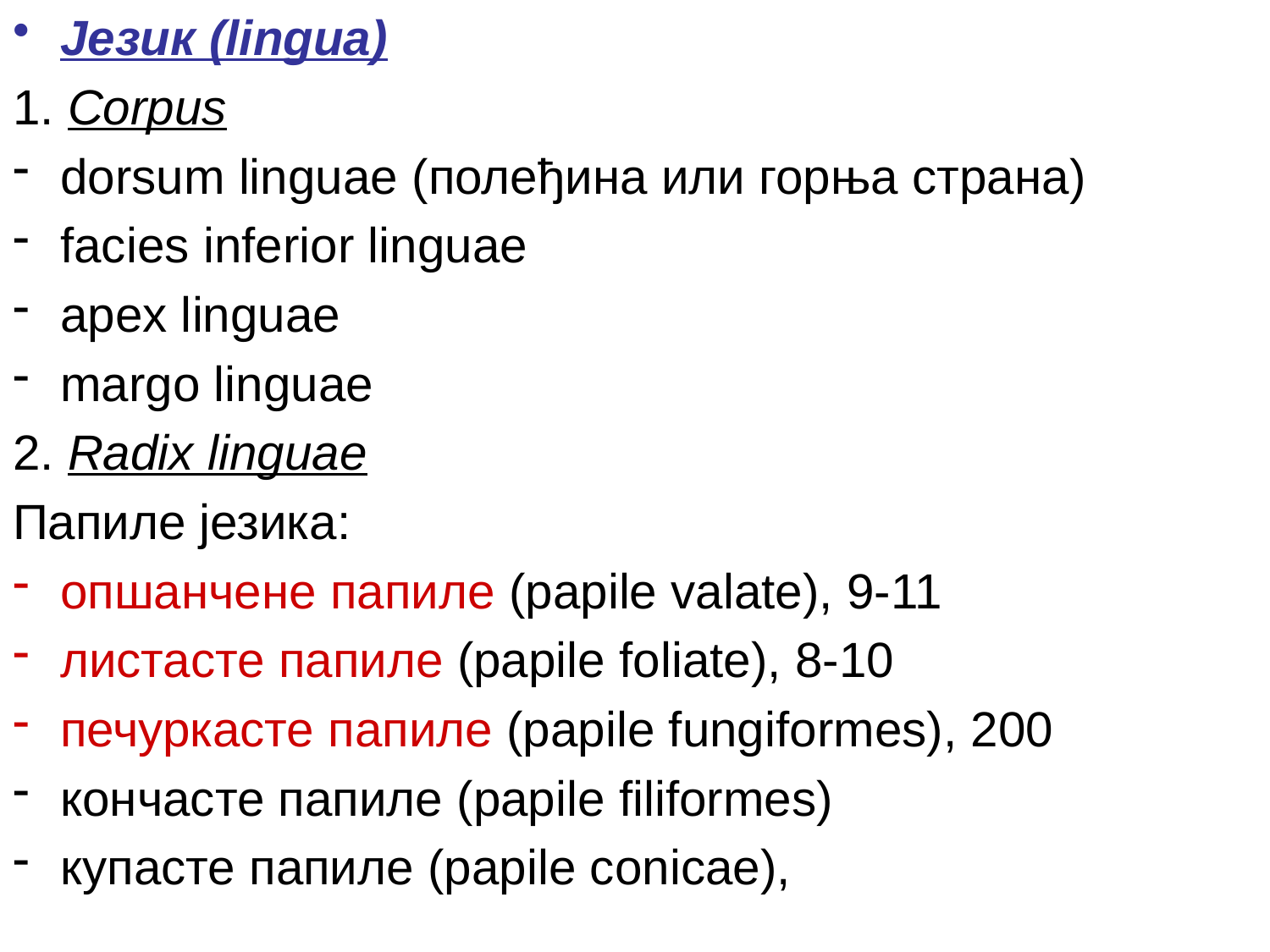

Jезик (lingua)
1. Corpus
dorsum linguae (полеђина или горња страна)
facies inferior linguae
apex linguae
margo linguae
2. Radix linguae
Папиле језика:
опшанчене папиле (papile valate), 9-11
листасте папиле (papile foliate), 8-10
печуркасте папилe (papile fungiformes), 200
кончасте папиле (papile filiformes)
купасте папиле (papile conicae),